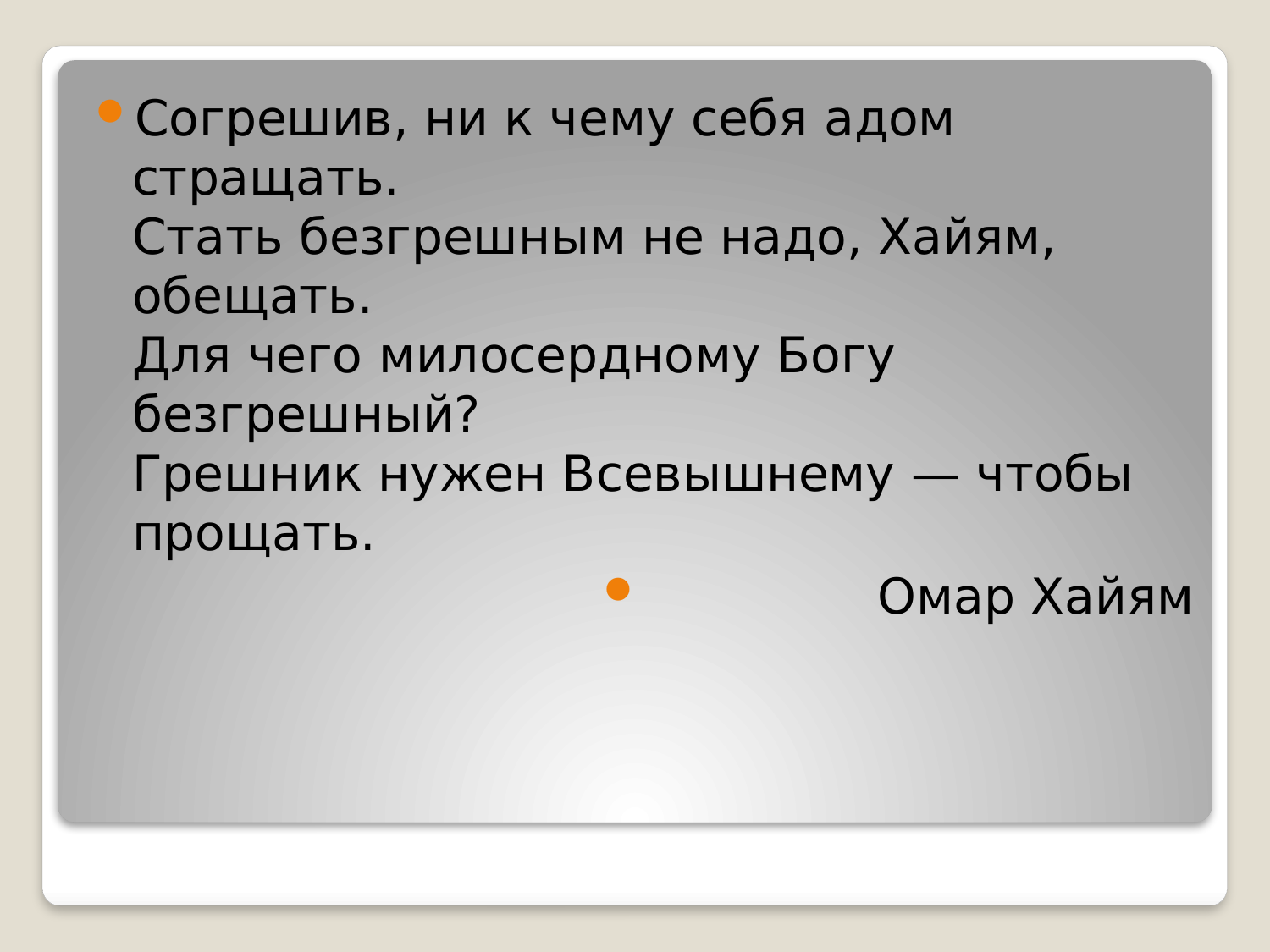

Согрешив, ни к чему себя адом стращать.
Стать безгрешным не надо, Хайям, обещать.
Для чего милосердному Богу безгрешный?
Грешник нужен Всевышнему — чтобы прощать.
               Омар Хайям
#